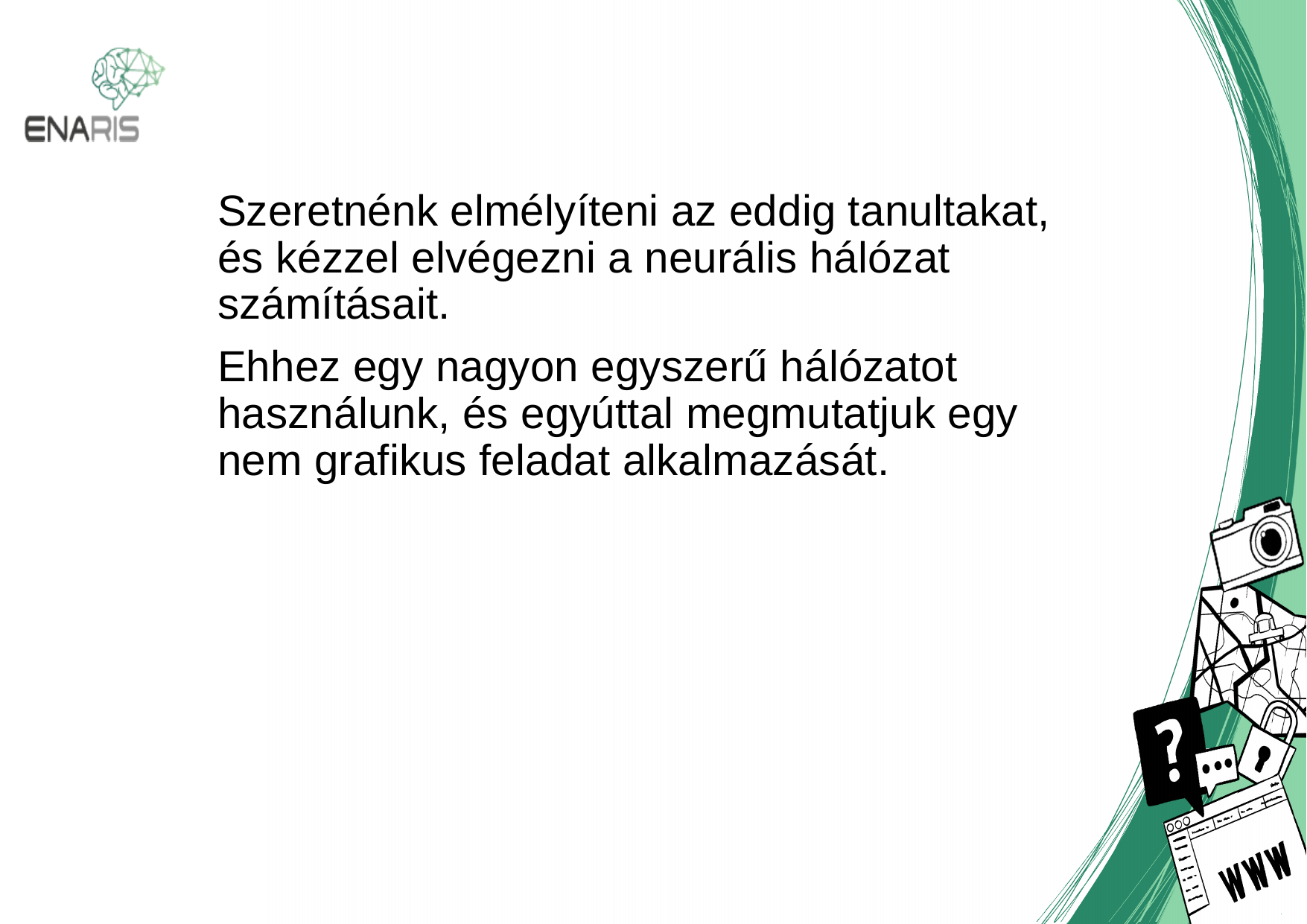

Szeretnénk elmélyíteni az eddig tanultakat, és kézzel elvégezni a neurális hálózat számításait.
Ehhez egy nagyon egyszerű hálózatot használunk, és egyúttal megmutatjuk egy nem grafikus feladat alkalmazását.